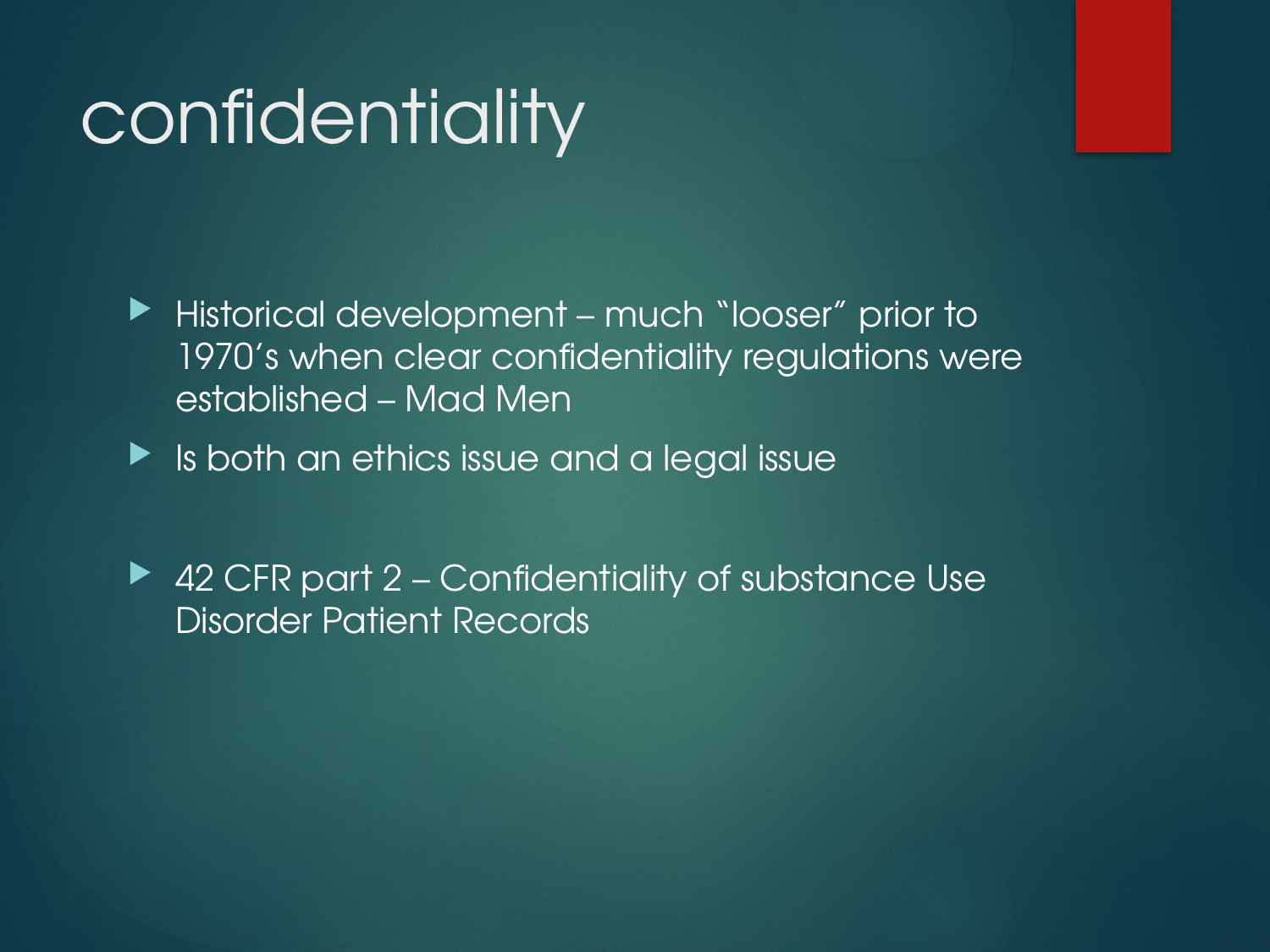

# confidentiality
Historical development – much “looser” prior to 1970’s when clear confidentiality regulations were established – Mad Men
Is both an ethics issue and a legal issue

42 CFR part 2 – Confidentiality of substance Use Disorder Patient Records